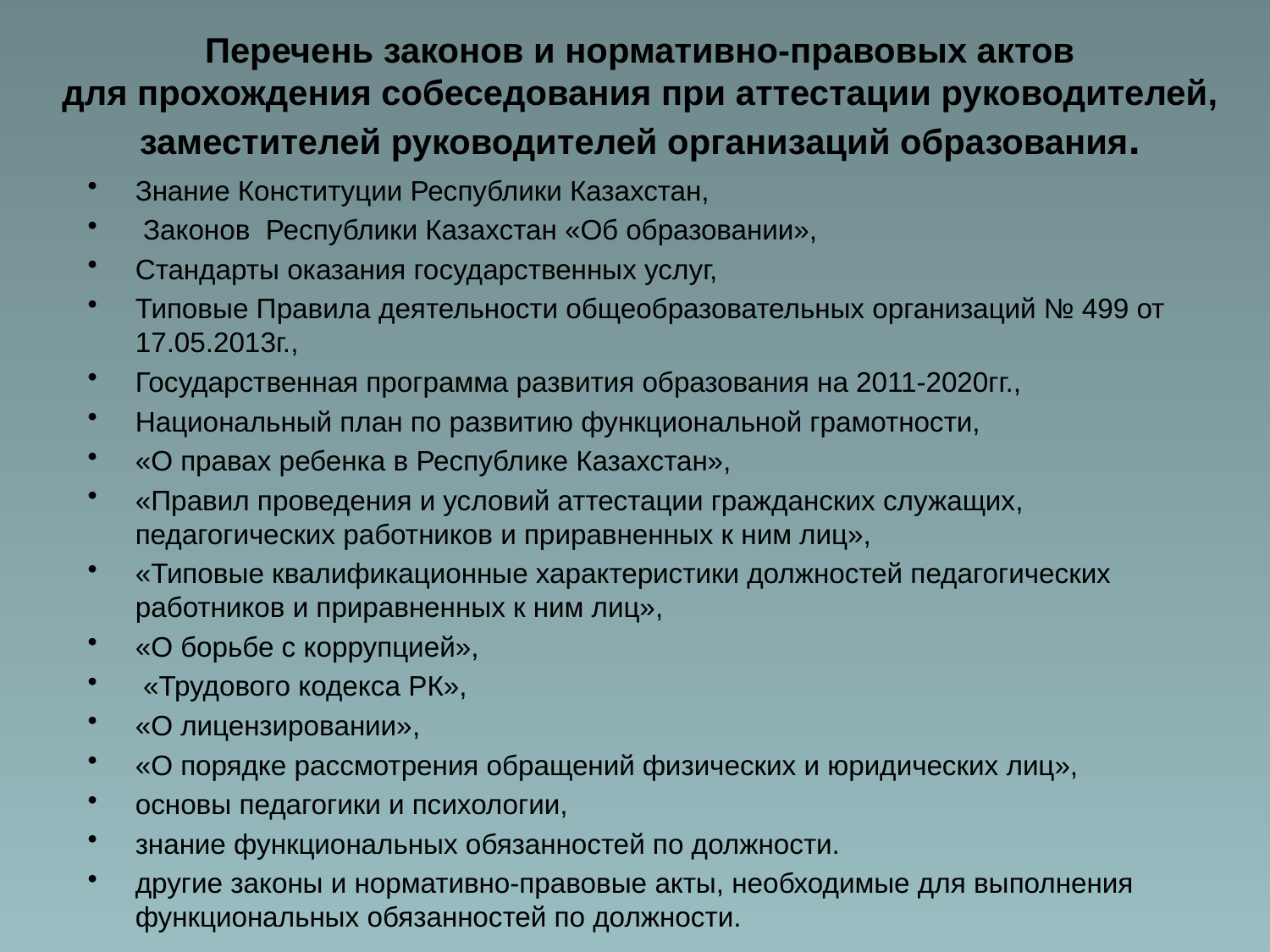

# Перечень законов и нормативно-правовых актов для прохождения собеседования при аттестации руководителей, заместителей руководителей организаций образования.
Знание Конституции Республики Казахстан,
 Законов  Республики Казахстан «Об образовании»,
Стандарты оказания государственных услуг,
Типовые Правила деятельности общеобразовательных организаций № 499 от 17.05.2013г.,
Государственная программа развития образования на 2011-2020гг.,
Национальный план по развитию функциональной грамотности,
«О правах ребенка в Республике Казахстан»,
«Правил проведения и условий аттестации гражданских служащих, педагогических работников и приравненных к ним лиц»,
«Типовые квалификационные характеристики должностей педагогических работников и приравненных к ним лиц»,
«О борьбе с коррупцией»,
 «Трудового кодекса РК»,
«О лицензировании»,
«О порядке рассмотрения обращений физических и юридических лиц»,
основы педагогики и психологии,
знание функциональных обязанностей по должности.
другие законы и нормативно-правовые акты, необходимые для выполнения функциональных обязанностей по должности.